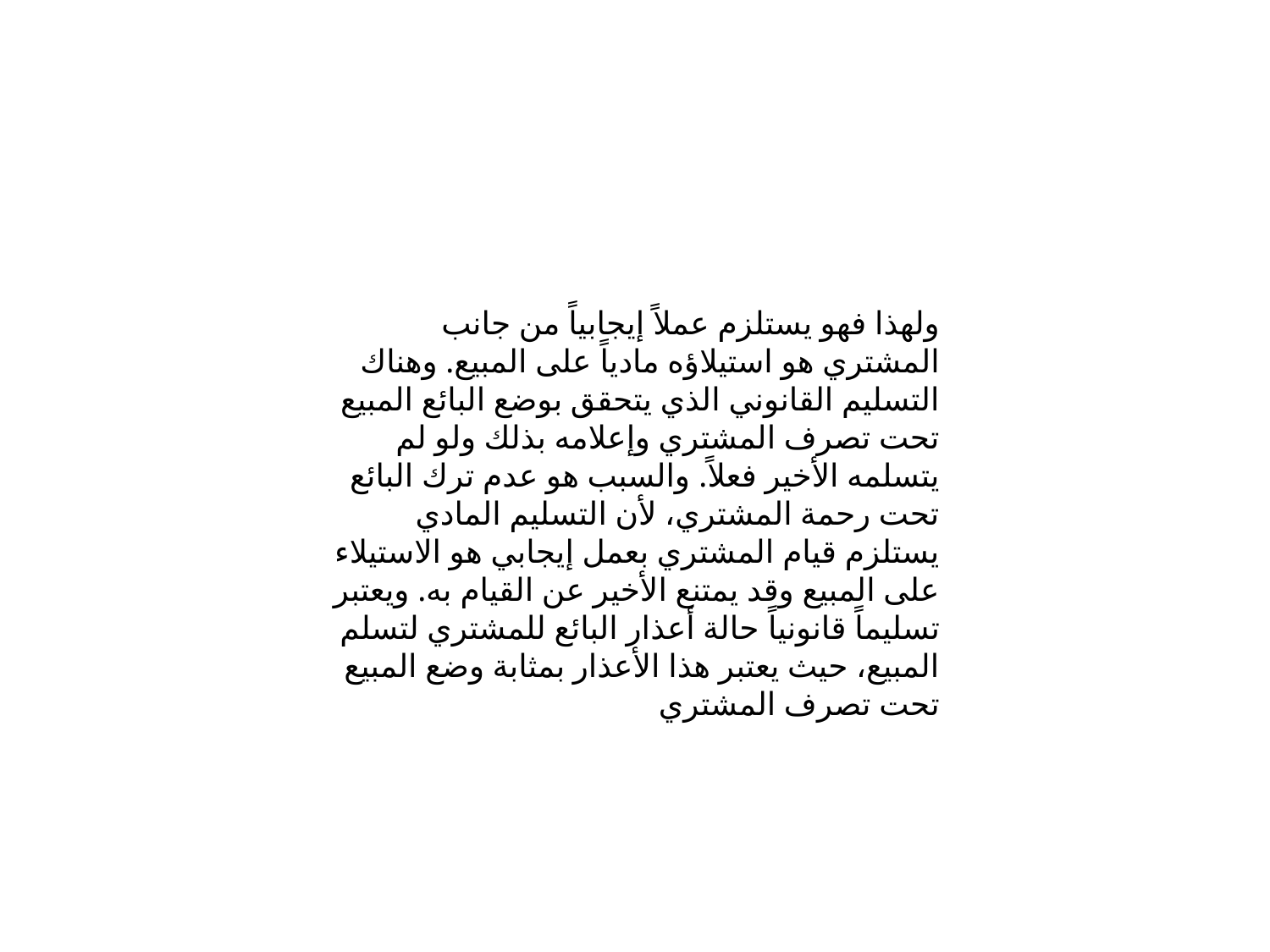

ولهذا فهو يستلزم عملاً إيجابياً من جانب المشتري هو استيلاؤه مادياً على المبيع. وهناك التسليم القانوني الذي يتحقق بوضع البائع المبيع تحت تصرف المشتري وإعلامه بذلك ولو لم يتسلمه الأخير فعلاً. والسبب هو عدم ترك البائع تحت رحمة المشتري، لأن التسليم المادي يستلزم قيام المشتري بعمل إيجابي هو الاستيلاء على المبيع وقد يمتنع الأخير عن القيام به. ويعتبر تسليماً قانونياً حالة أعذار البائع للمشتري لتسلم المبيع، حيث يعتبر هذا الأعذار بمثابة وضع المبيع تحت تصرف المشتري
#